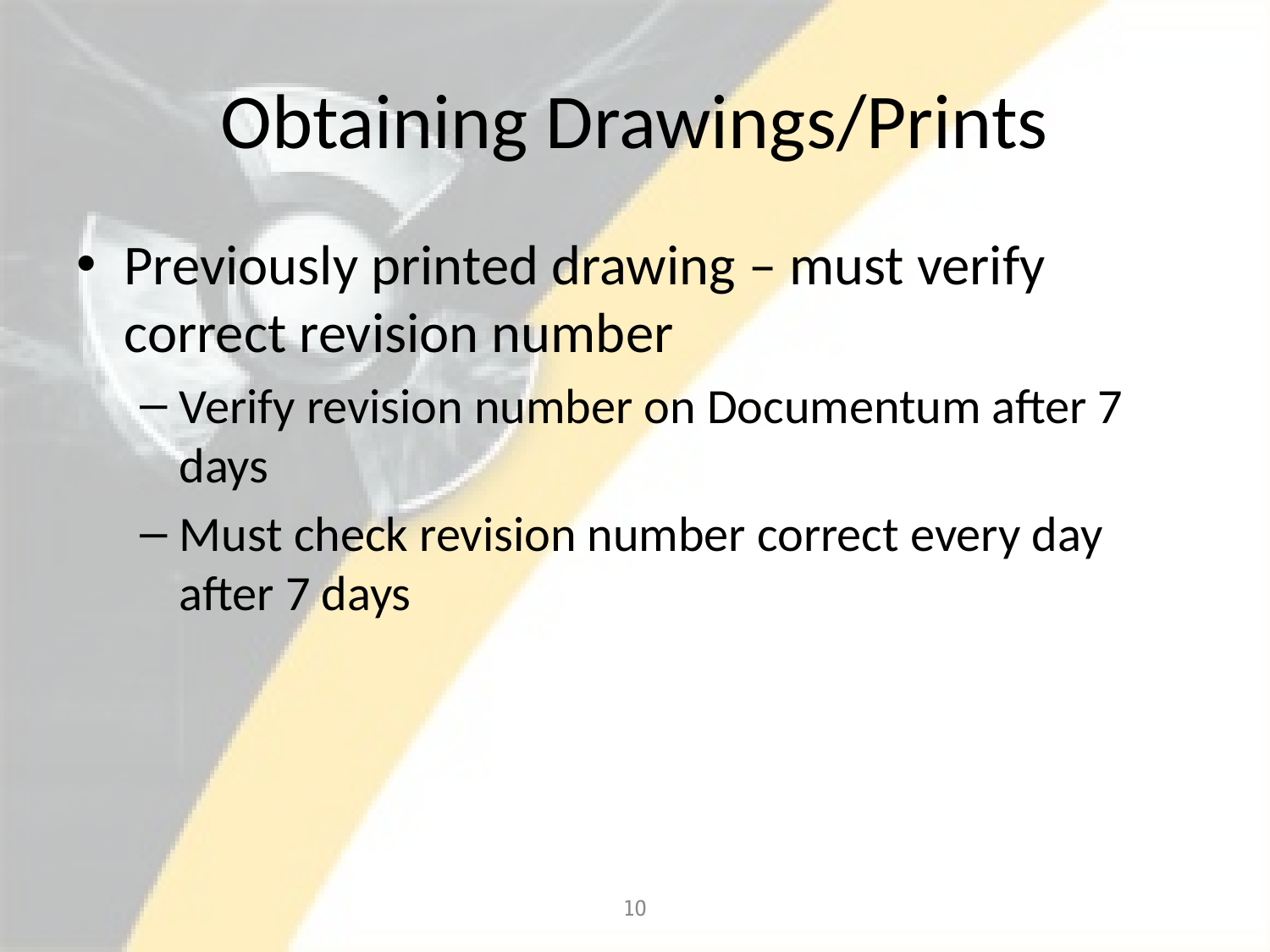

# Obtaining Drawings/Prints
Previously printed drawing – must verify correct revision number
Verify revision number on Documentum after 7 days
Must check revision number correct every day after 7 days

10